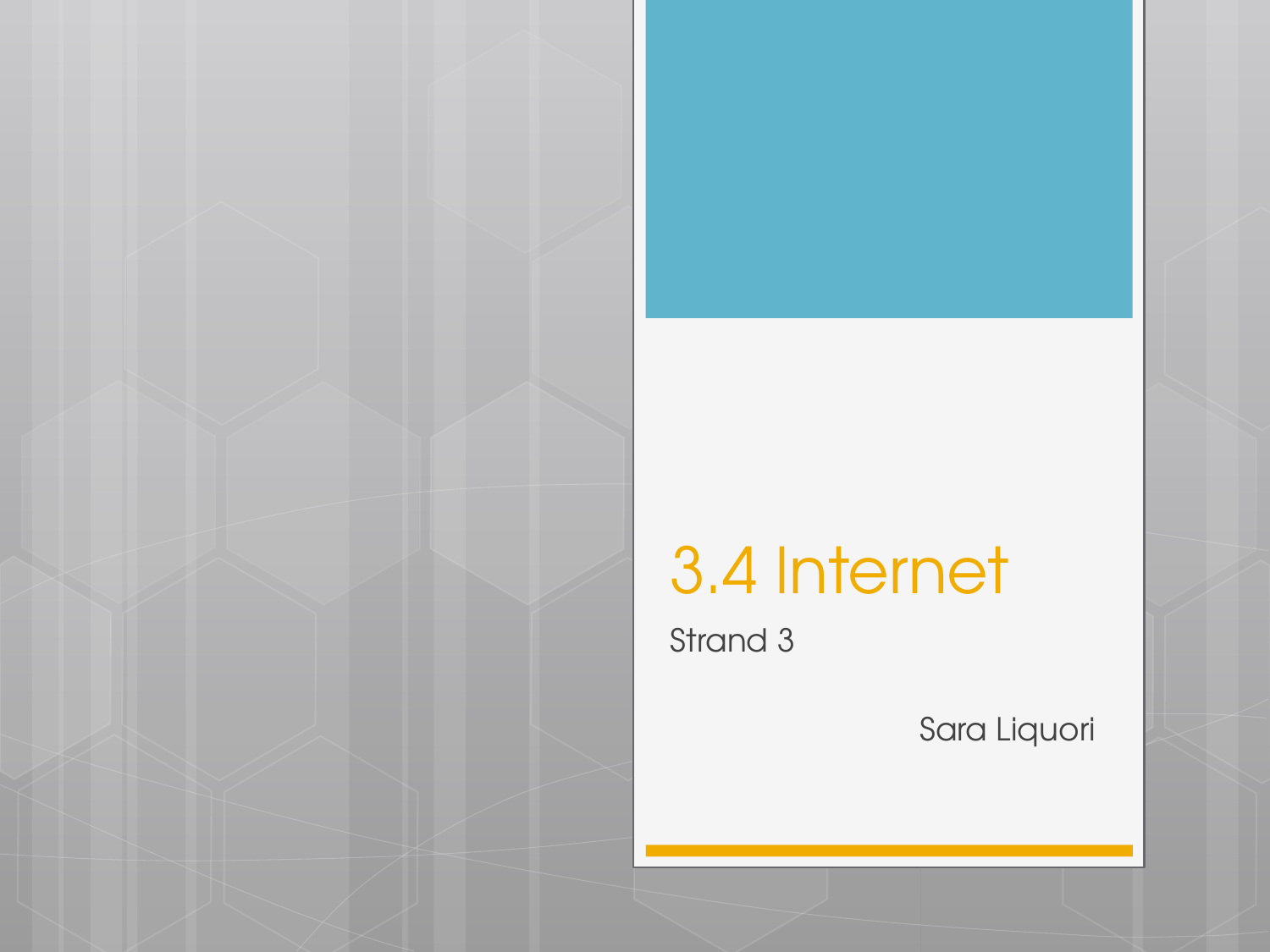

# 3.4 Internet
Strand 3

Sara Liquori